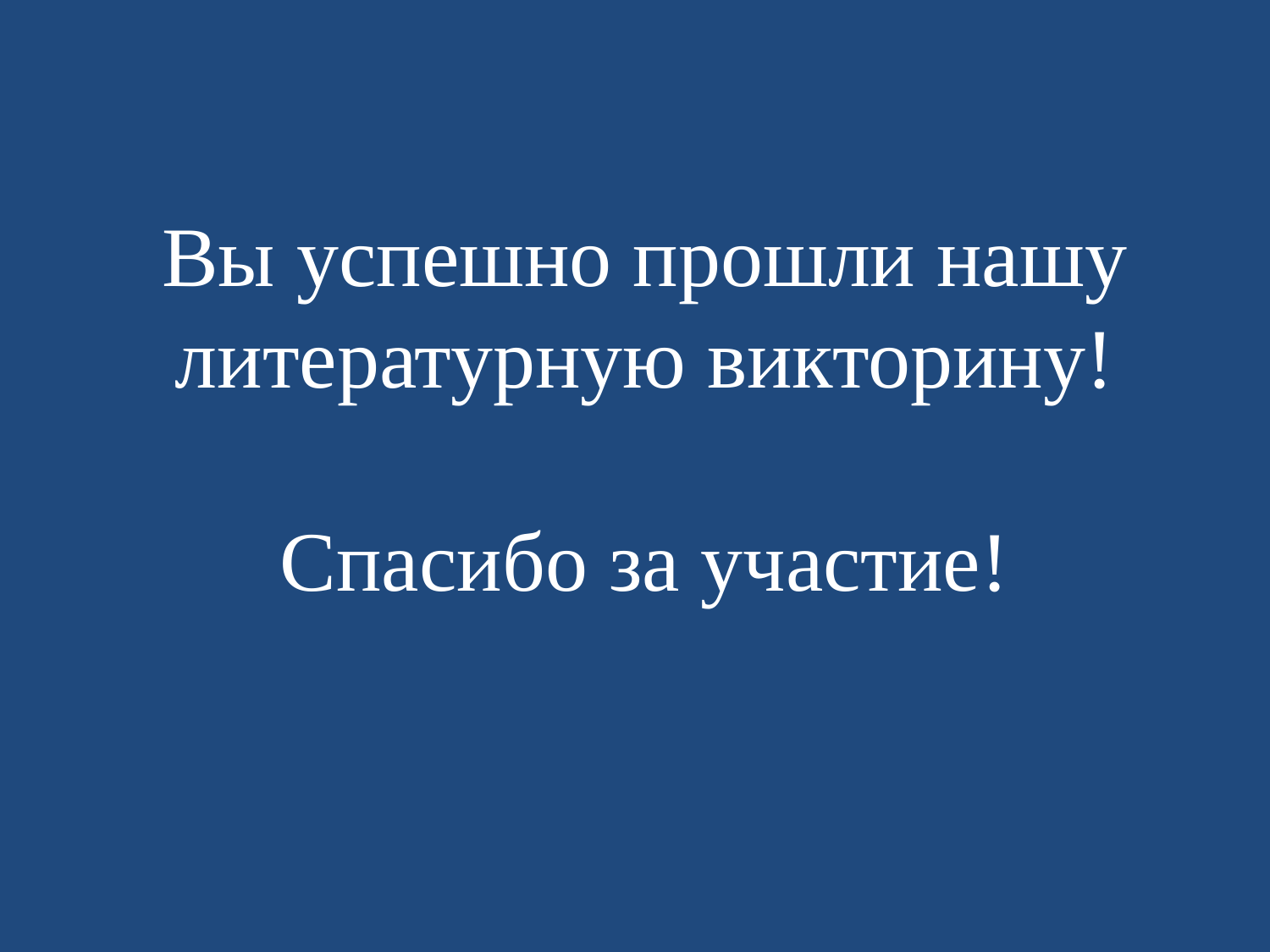

Вы успешно прошли нашу литературную викторину!

Спасибо за участие!